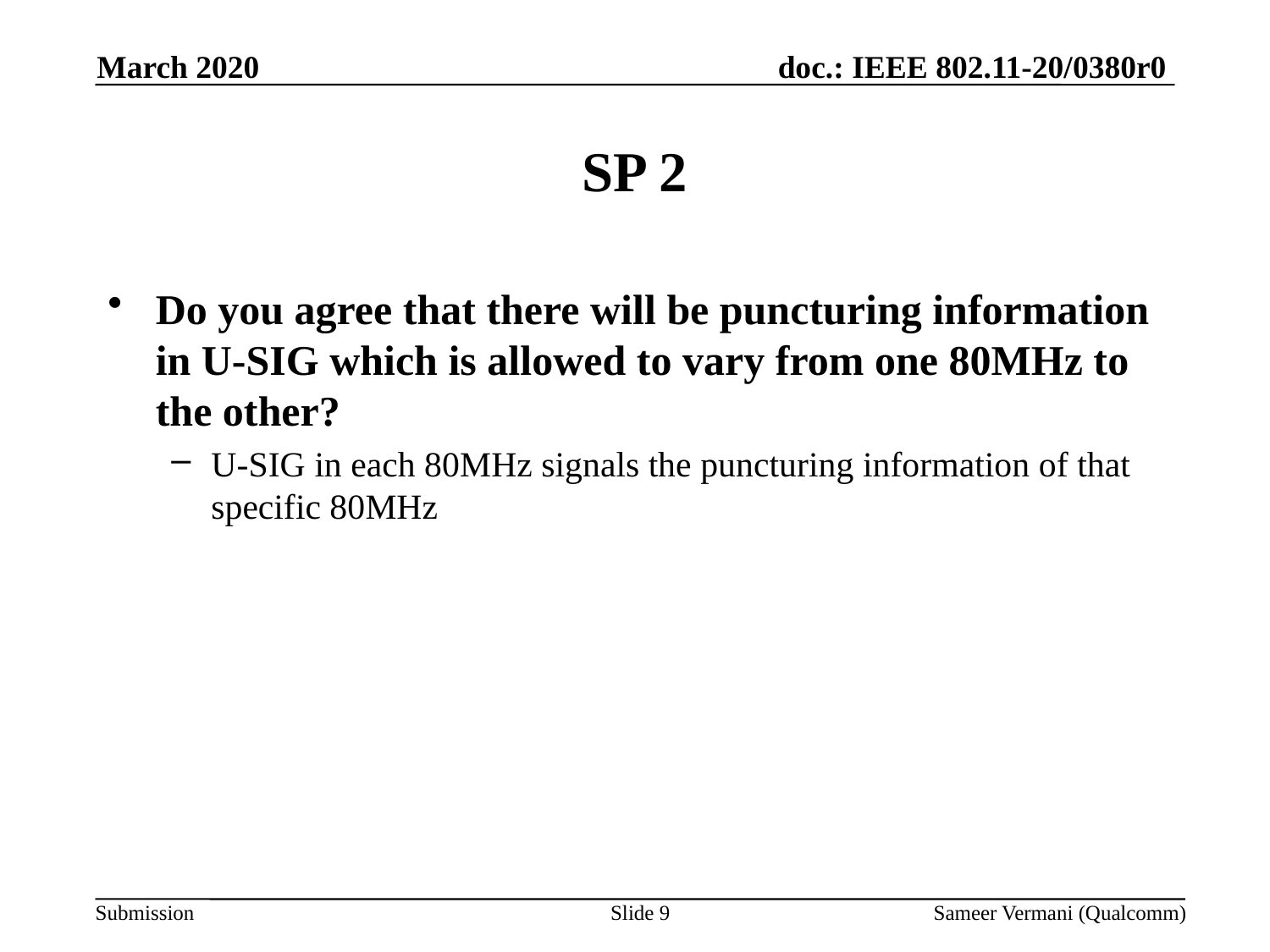

March 2020
# SP 2
Do you agree that there will be puncturing information in U-SIG which is allowed to vary from one 80MHz to the other?
U-SIG in each 80MHz signals the puncturing information of that specific 80MHz

Slide 9
Sameer Vermani (Qualcomm)